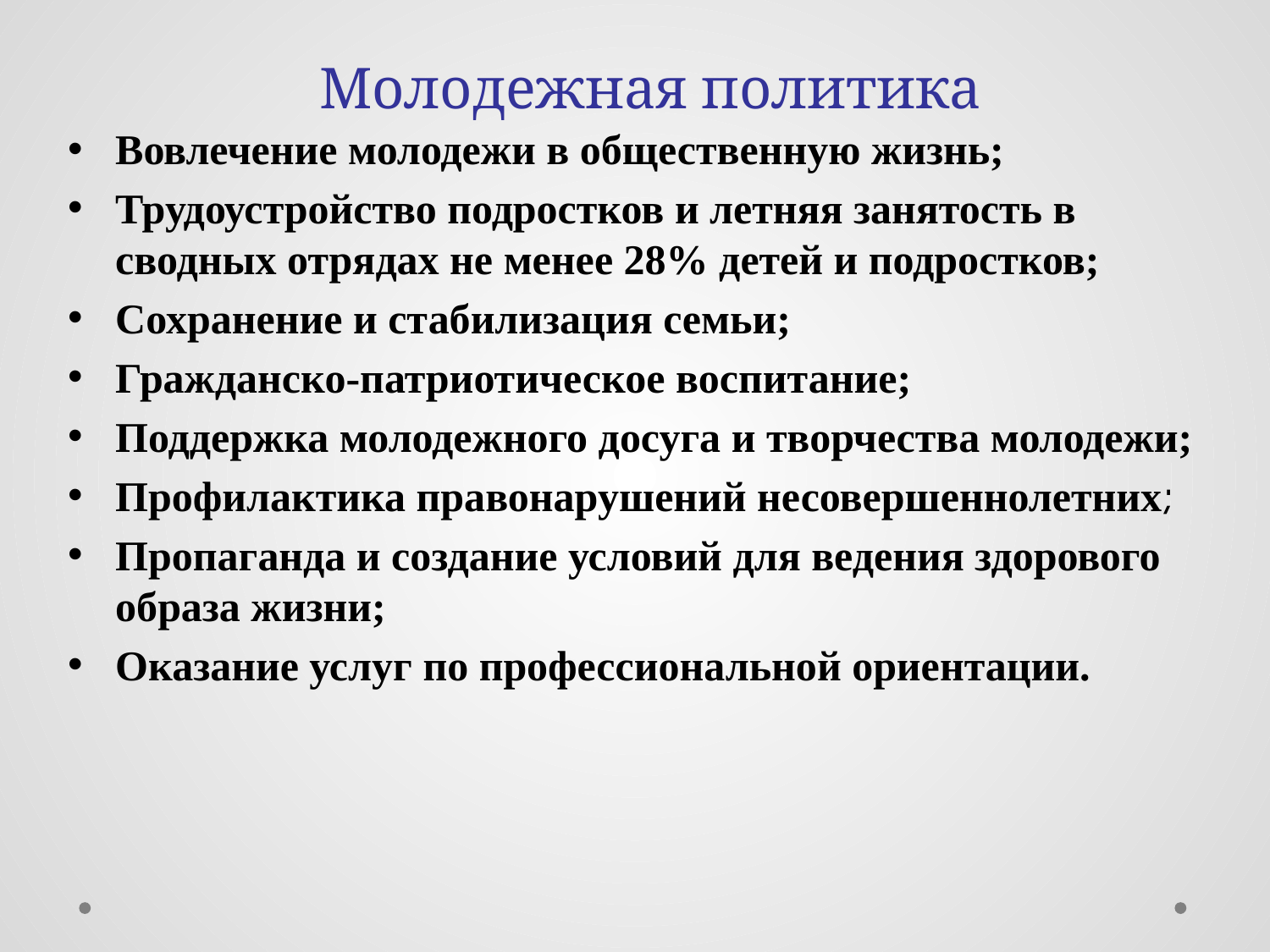

# Молодежная политика
Вовлечение молодежи в общественную жизнь;
Трудоустройство подростков и летняя занятость в сводных отрядах не менее 28% детей и подростков;
Сохранение и стабилизация семьи;
Гражданско-патриотическое воспитание;
Поддержка молодежного досуга и творчества молодежи;
Профилактика правонарушений несовершеннолетних;
Пропаганда и создание условий для ведения здорового образа жизни;
Оказание услуг по профессиональной ориентации.